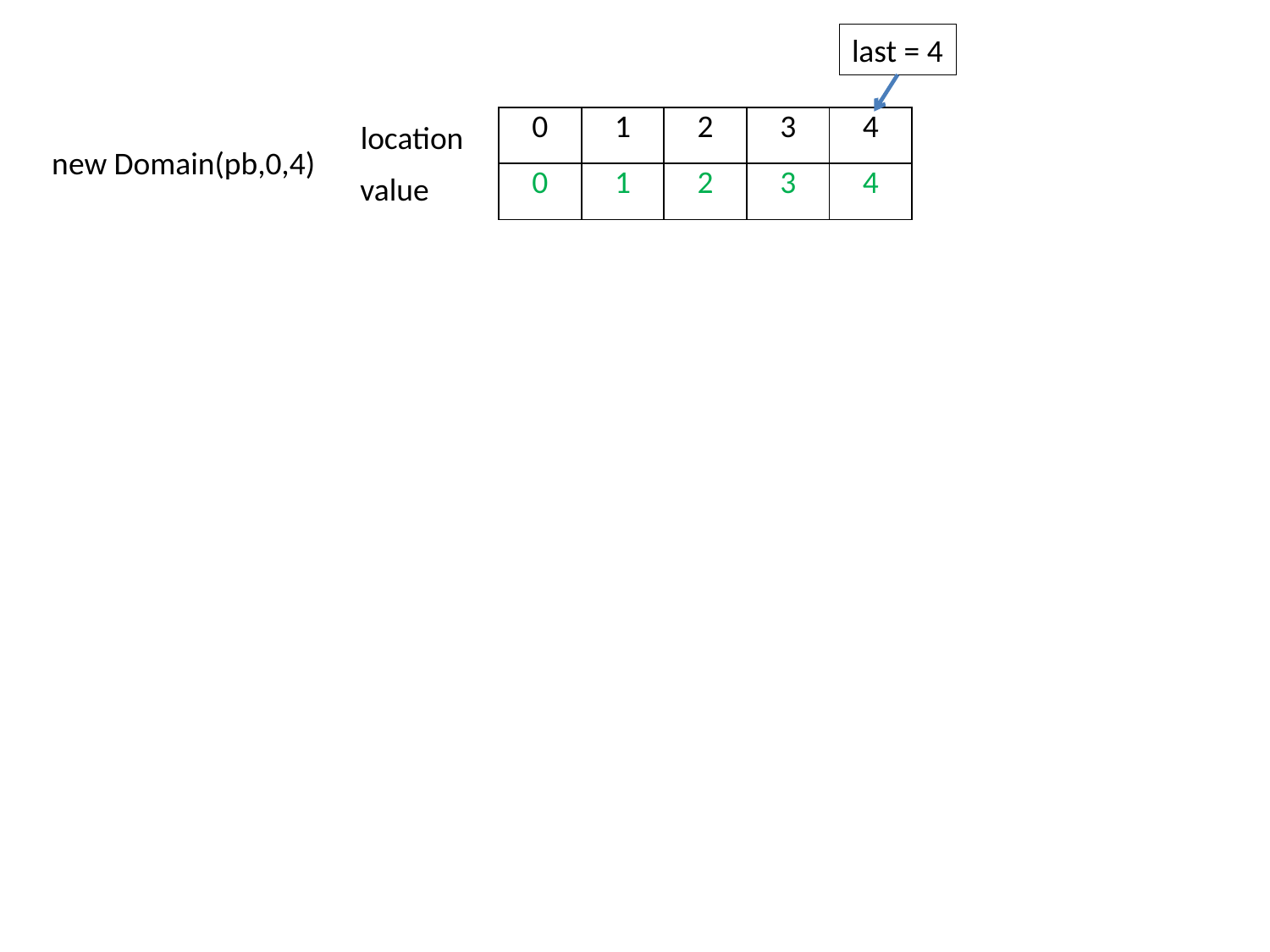

last = 4
| 0 | 1 | 2 | 3 | 4 |
| --- | --- | --- | --- | --- |
| 0 | 1 | 2 | 3 | 4 |
location
new Domain(pb,0,4)
value